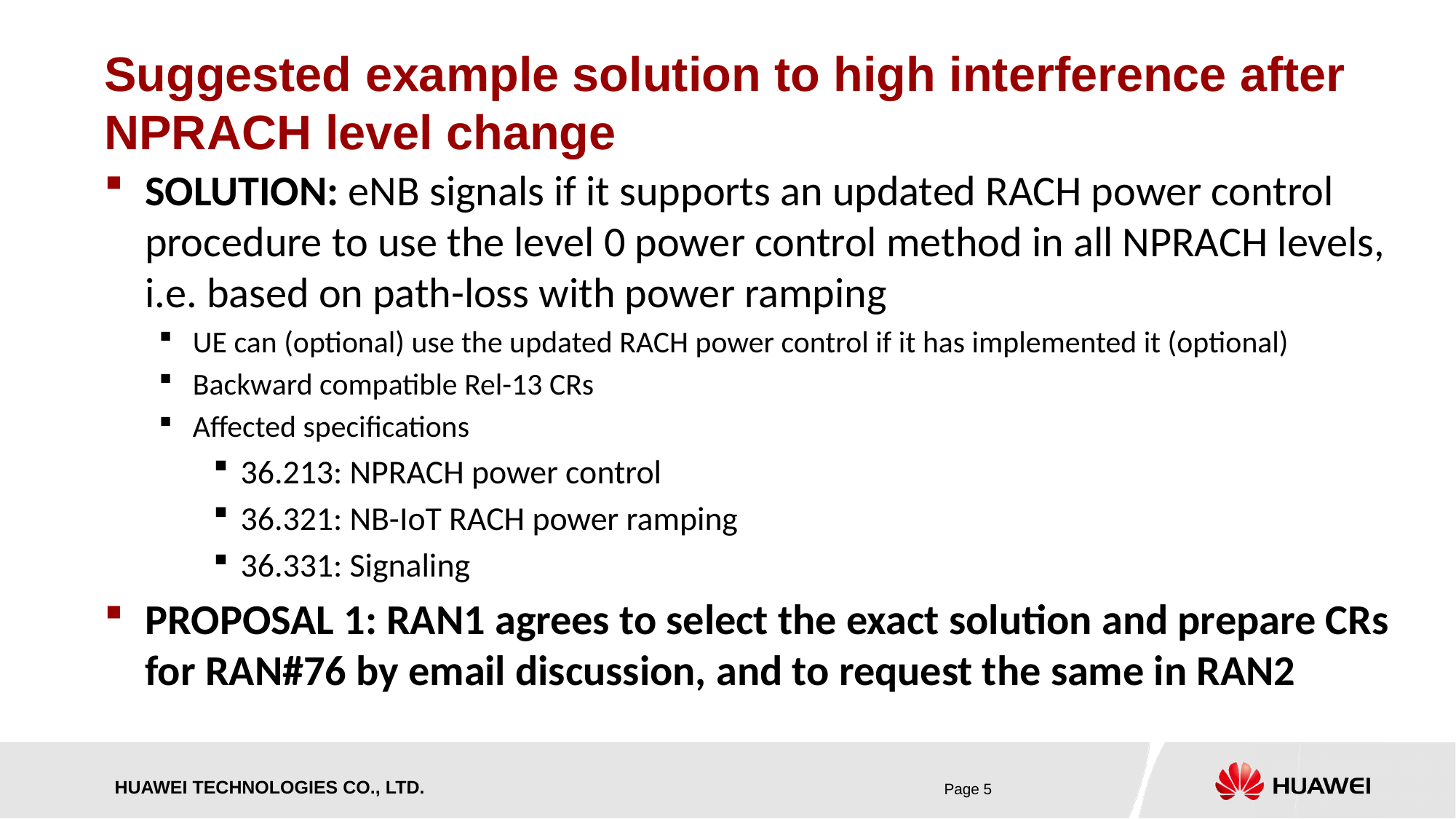

# Suggested example solution to high interference after NPRACH level change
SOLUTION: eNB signals if it supports an updated RACH power control procedure to use the level 0 power control method in all NPRACH levels, i.e. based on path-loss with power ramping
UE can (optional) use the updated RACH power control if it has implemented it (optional)
Backward compatible Rel-13 CRs
Affected specifications
36.213: NPRACH power control
36.321: NB-IoT RACH power ramping
36.331: Signaling
PROPOSAL 1: RAN1 agrees to select the exact solution and prepare CRs for RAN#76 by email discussion, and to request the same in RAN2